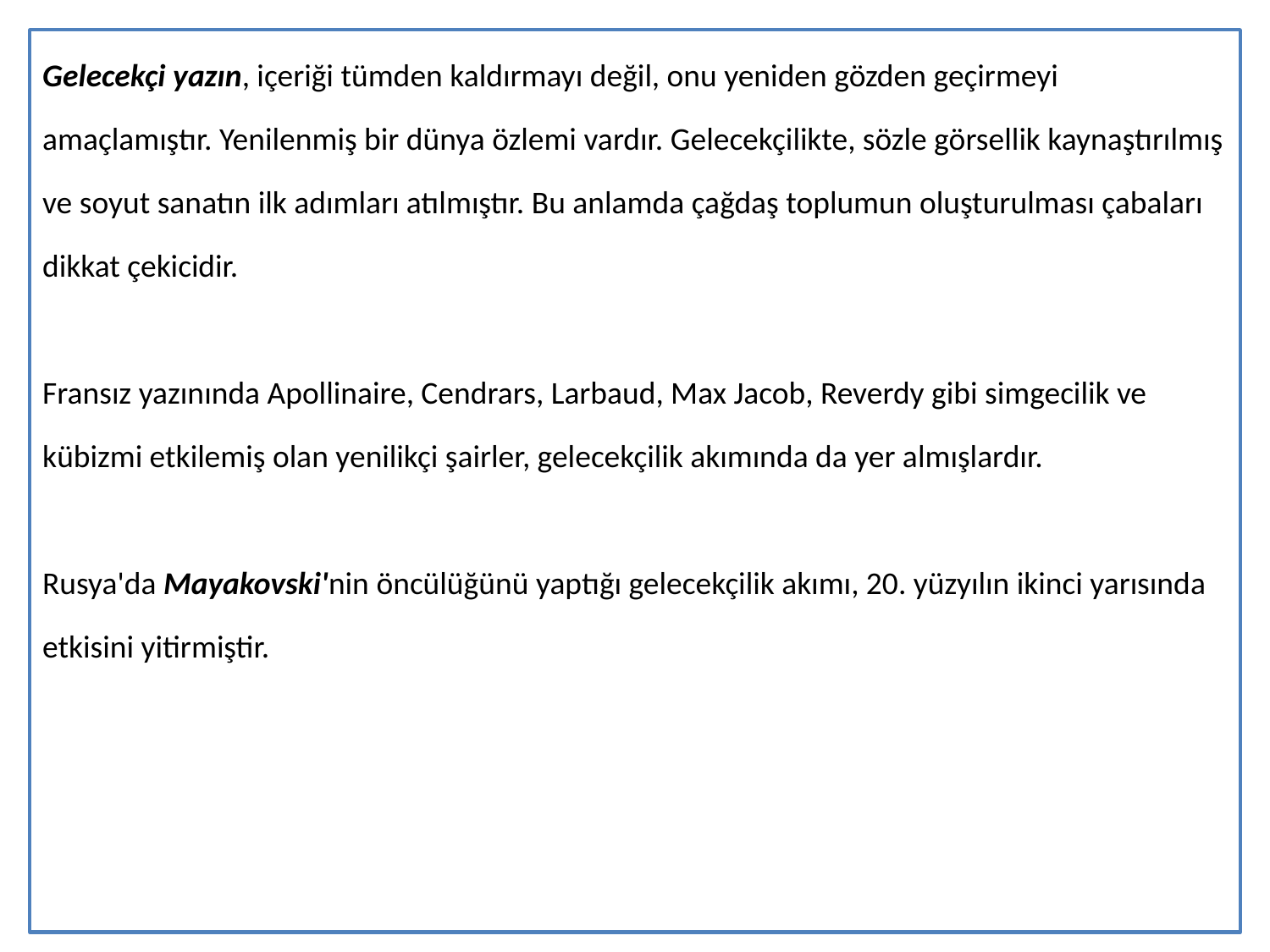

Gelecekçi yazın, içeriği tümden kaldırmayı değil, onu yeniden gözden geçirmeyi
amaçlamıştır. Yenilenmiş bir dünya özlemi vardır. Gelecekçilikte, sözle görsellik kaynaştırılmış
ve soyut sanatın ilk adımları atılmıştır. Bu anlamda çağdaş toplumun oluşturulması çabaları
dikkat çekicidir.

Fransız yazınında Apollinaire, Cendrars, Larbaud, Max Jacob, Reverdy gibi simgecilik ve
kübizmi etkilemiş olan yenilikçi şairler, gelecekçilik akımında da yer almışlardır.

Rusya'da Mayakovski'nin öncülüğünü yaptığı gelecekçilik akımı, 20. yüzyılın ikinci yarısında
etkisini yitirmiştir.